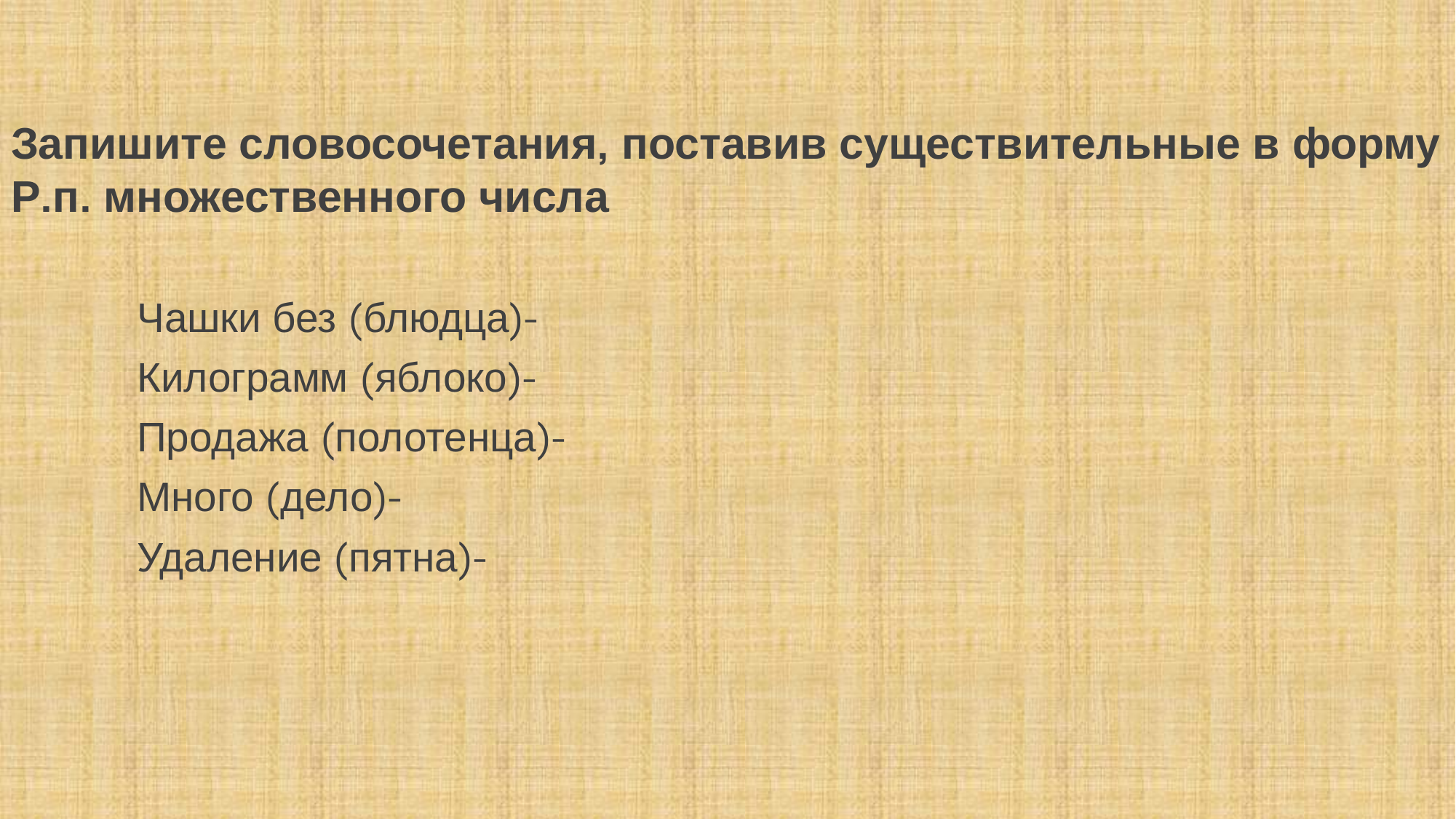

Запишите словосочетания, поставив существительные в форму Р.п. множественного числа

           Чашки без (блюдца)-
           Килограмм (яблоко)-
           Продажа (полотенца)-
           Много (дело)-
           Удаление (пятна)-